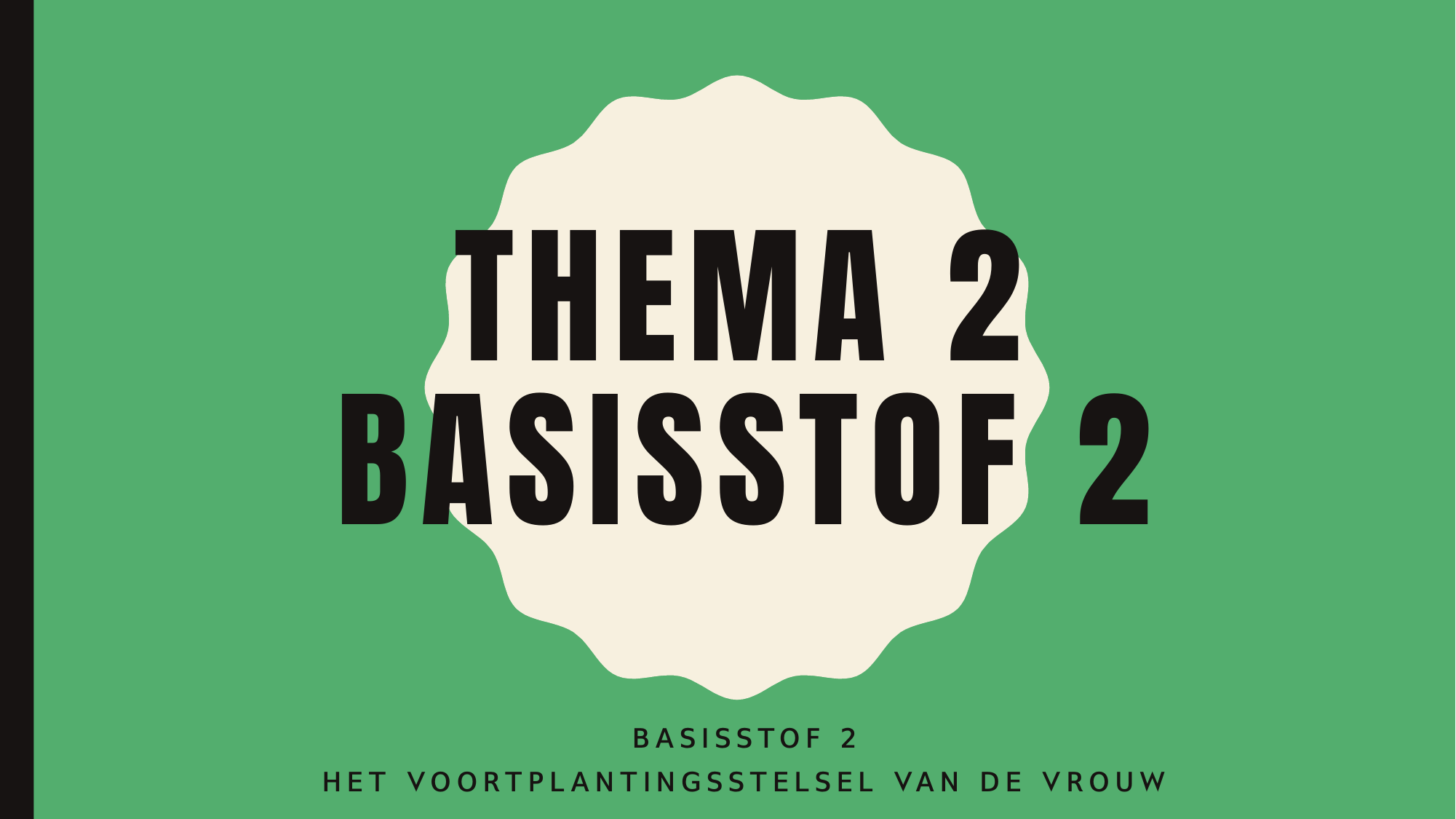

# Thema 2 basisstof 2
Basisstof 2
Het voortplantingsstelsel van de vrouw